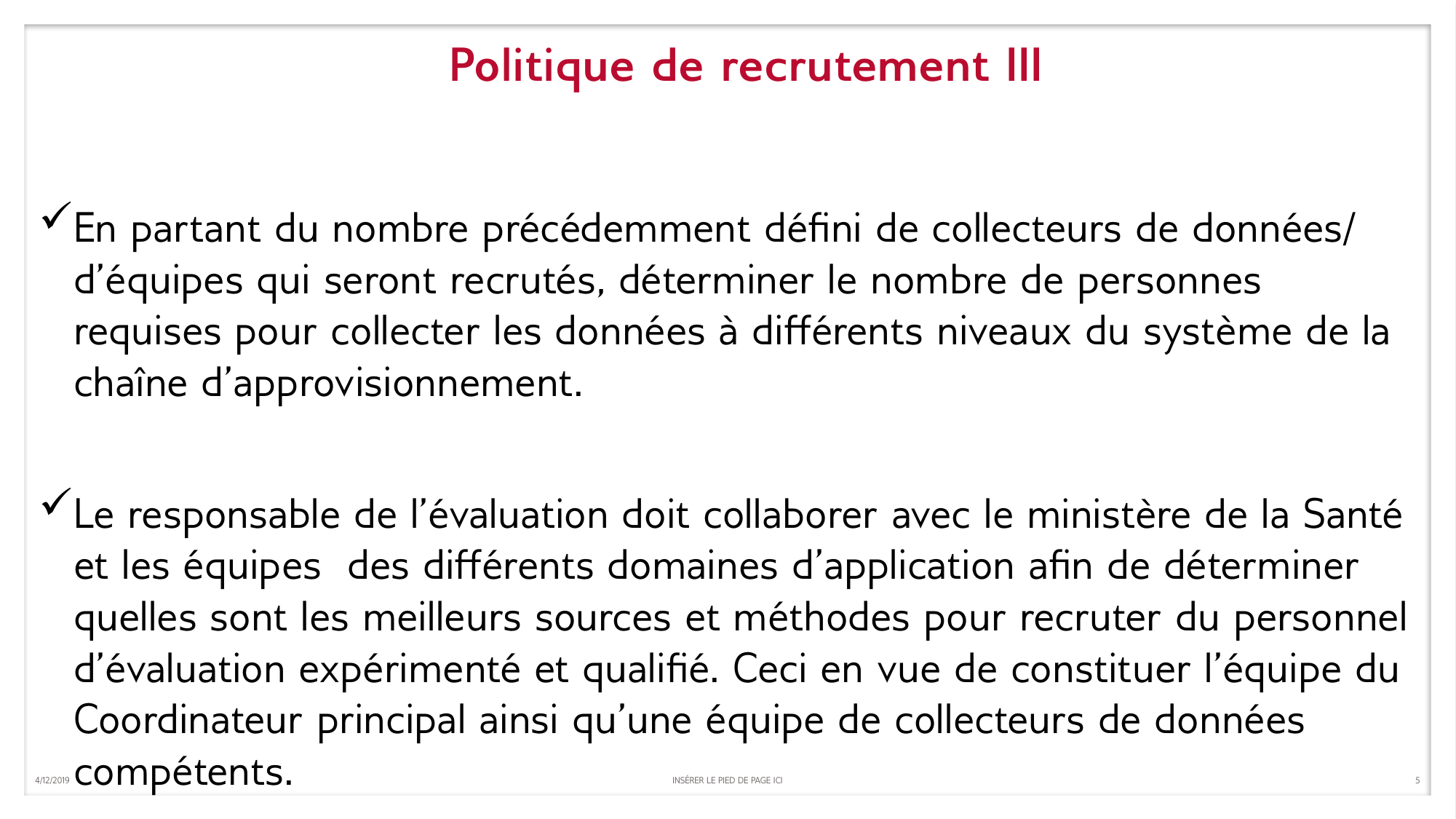

4/12/2019
INSÉRER LE PIED DE PAGE ICI
5
# Politique de recrutement III
En partant du nombre précédemment défini de collecteurs de données/
d’équipes qui seront recrutés, déterminer le nombre de personnes requises pour collecter les données à différents niveaux du système de la chaîne d’approvisionnement.

Le responsable de l’évaluation doit collaborer avec le ministère de la Santé et les équipes  des différents domaines d’application afin de déterminer quelles sont les meilleurs sources et méthodes pour recruter du personnel d’évaluation expérimenté et qualifié. Ceci en vue de constituer l’équipe du Coordinateur principal ainsi qu’une équipe de collecteurs de données compétents.